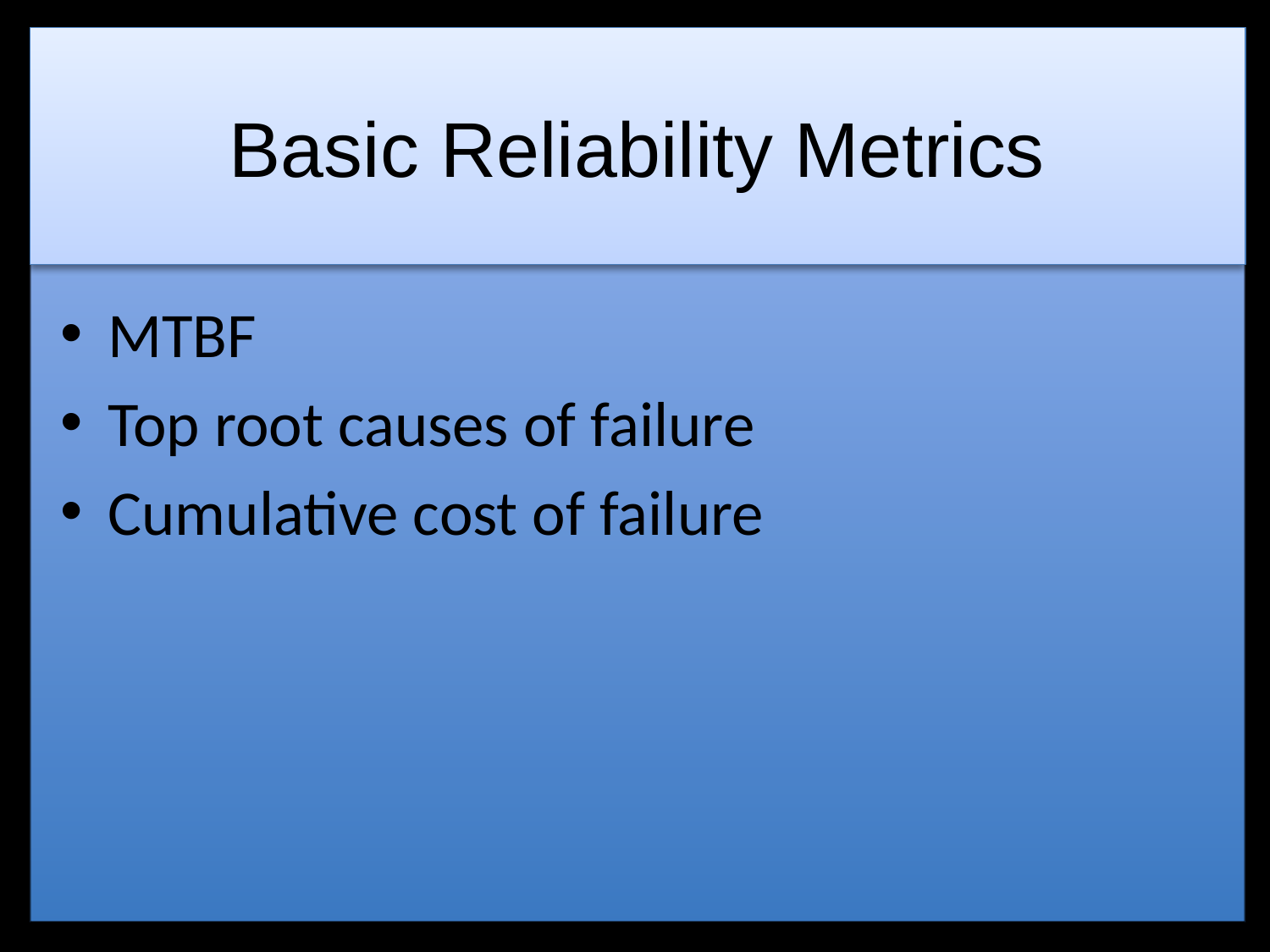

# Basic Reliability Metrics
MTBF
Top root causes of failure
Cumulative cost of failure